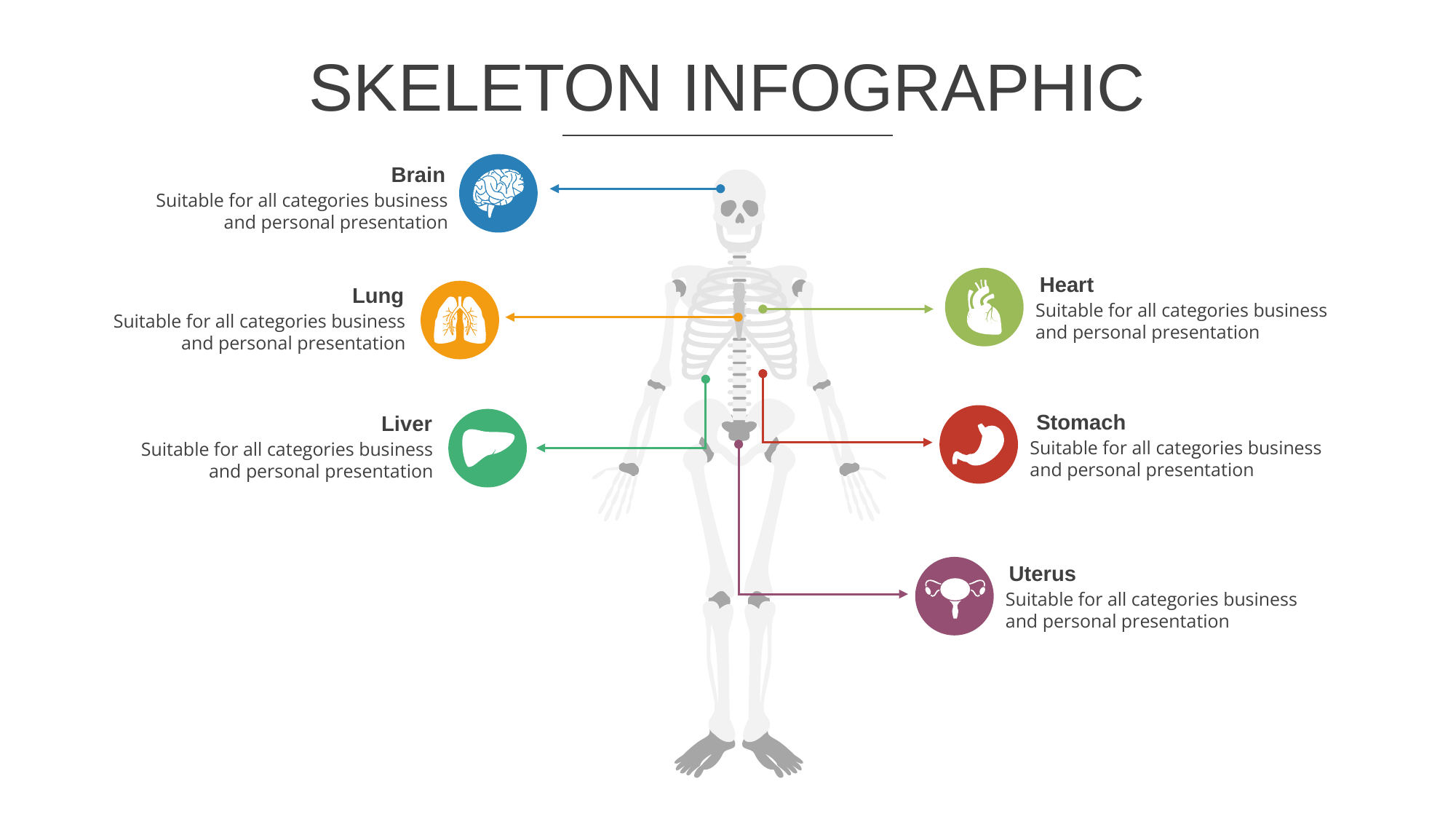

# SKELETON INFOGRAPHIC

Brain

Suitable for all categories business and personal presentation
Heart

Lung

Suitable for all categories business and personal presentation

Suitable for all categories business and personal presentation
Stomach
Liver

Suitable for all categories business and personal presentation
Suitable for all categories business and personal presentation
Uterus

Suitable for all categories business and personal presentation